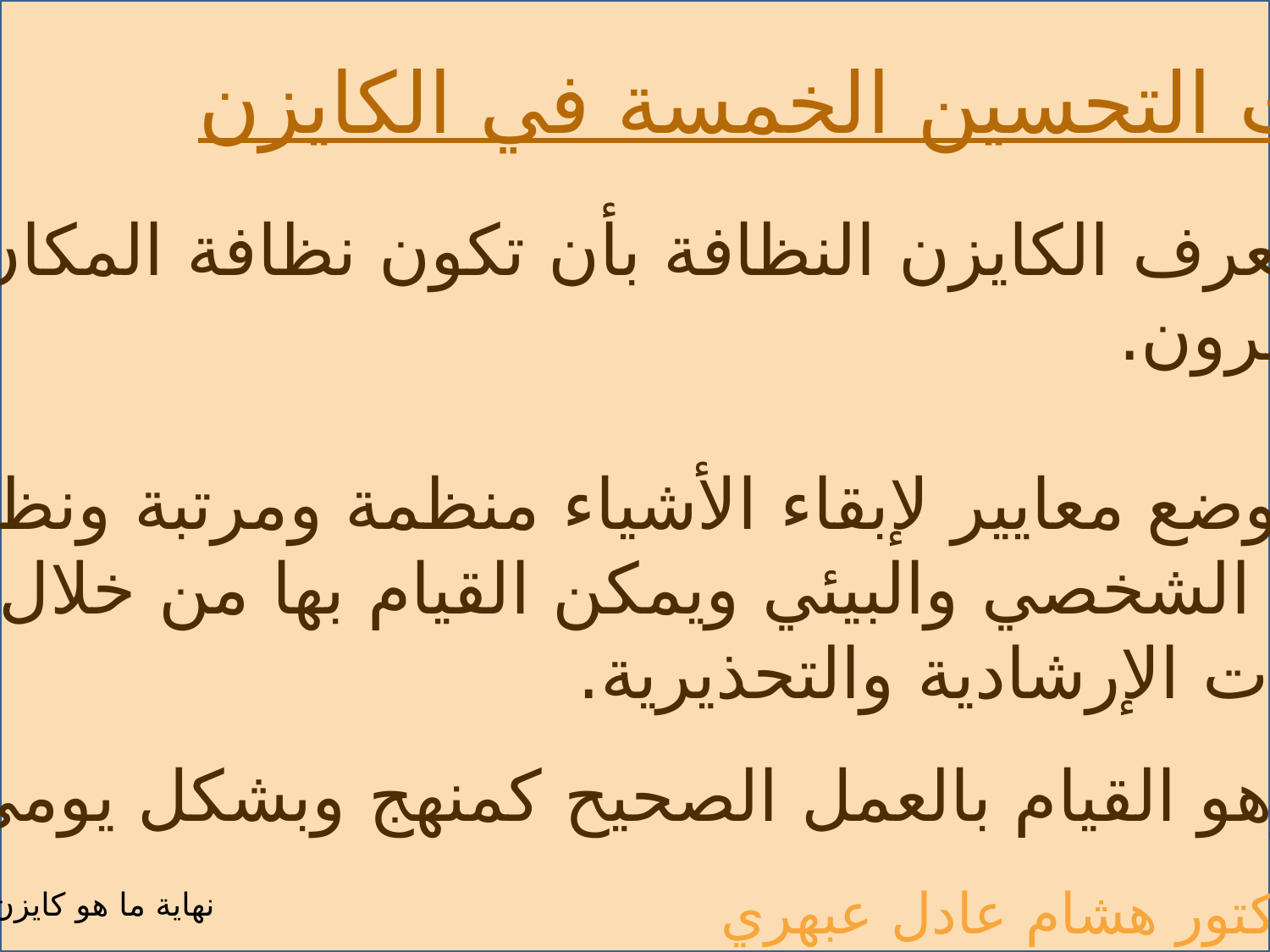

خطوات التحسين الخمسة في الكايزن
3. النظافة: تعرف الكايزن النظافة بأن تكون نظافة المكان كمعيار ينظر
       إليه الآخرون.
4. المعايرة: وضع معايير لإبقاء الأشياء منظمة ومرتبة ونظيفة سواء على
        الصعيد الشخصي والبيئي ويمكن القيام بها من خلال وضع العلامات
        واللوحات الإرشادية والتحذيرية.
5. الالتزام: وهو القيام بالعمل الصحيح كمنهج وبشكل يومي ودوري
الدكتور هشام عادل عبهري
نهاية ما هو كايزن